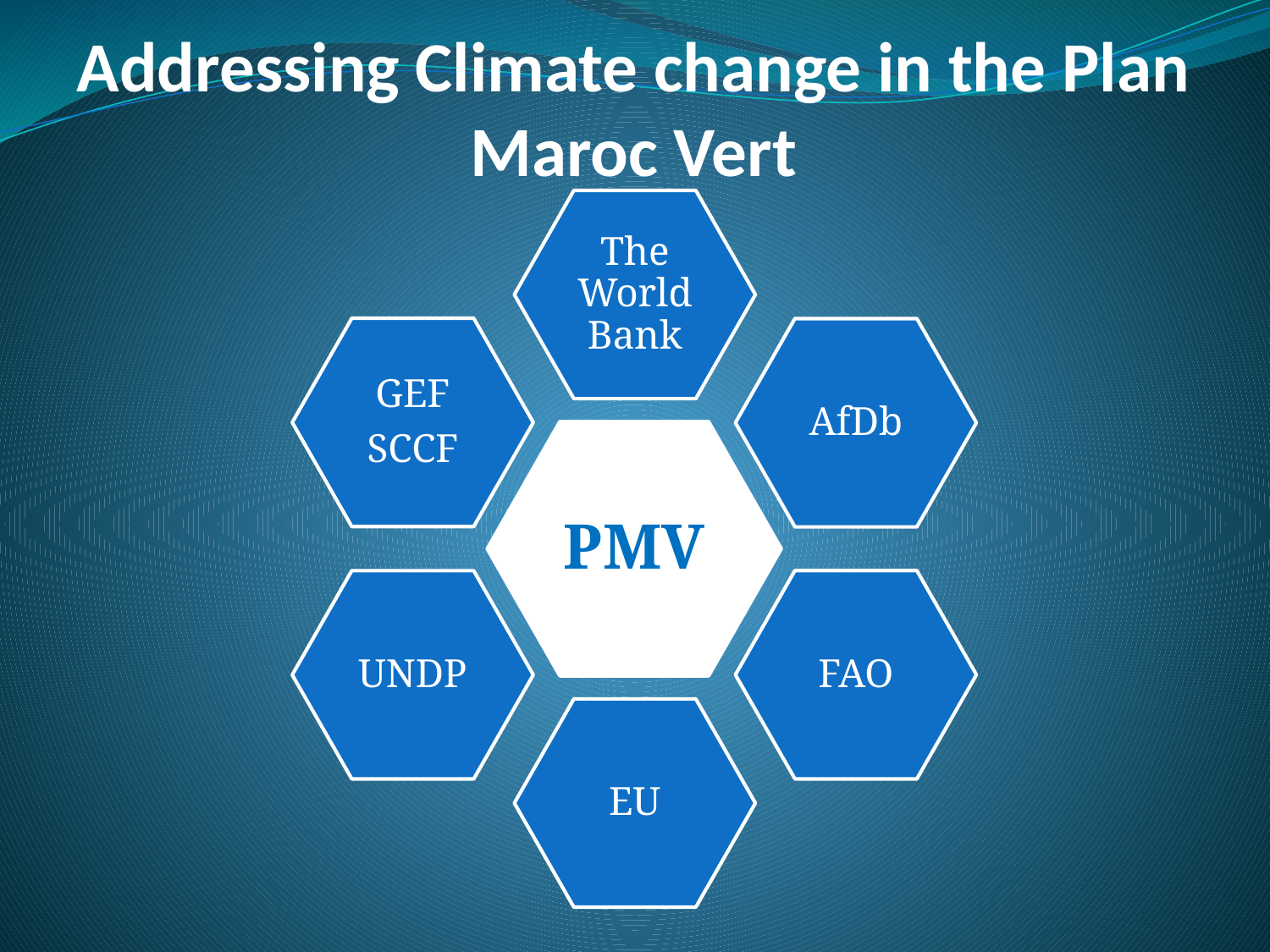

# Addressing Climate change in the Plan Maroc Vert
PMV
The World Bank
AfDb
FAO
EU
UNDP
GEF
SCCF